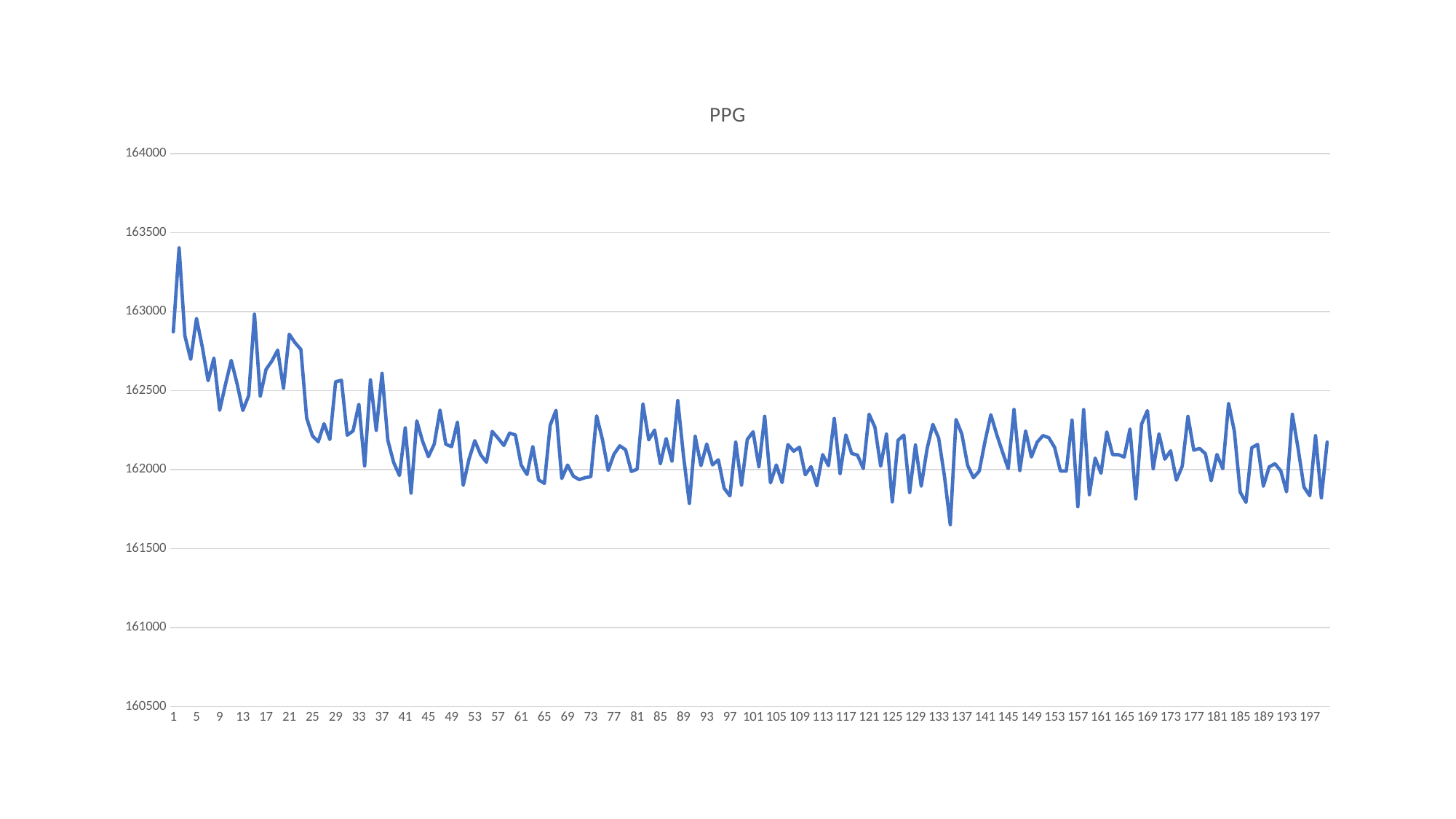

### Chart: PPG

| Category |  |
|---|---|